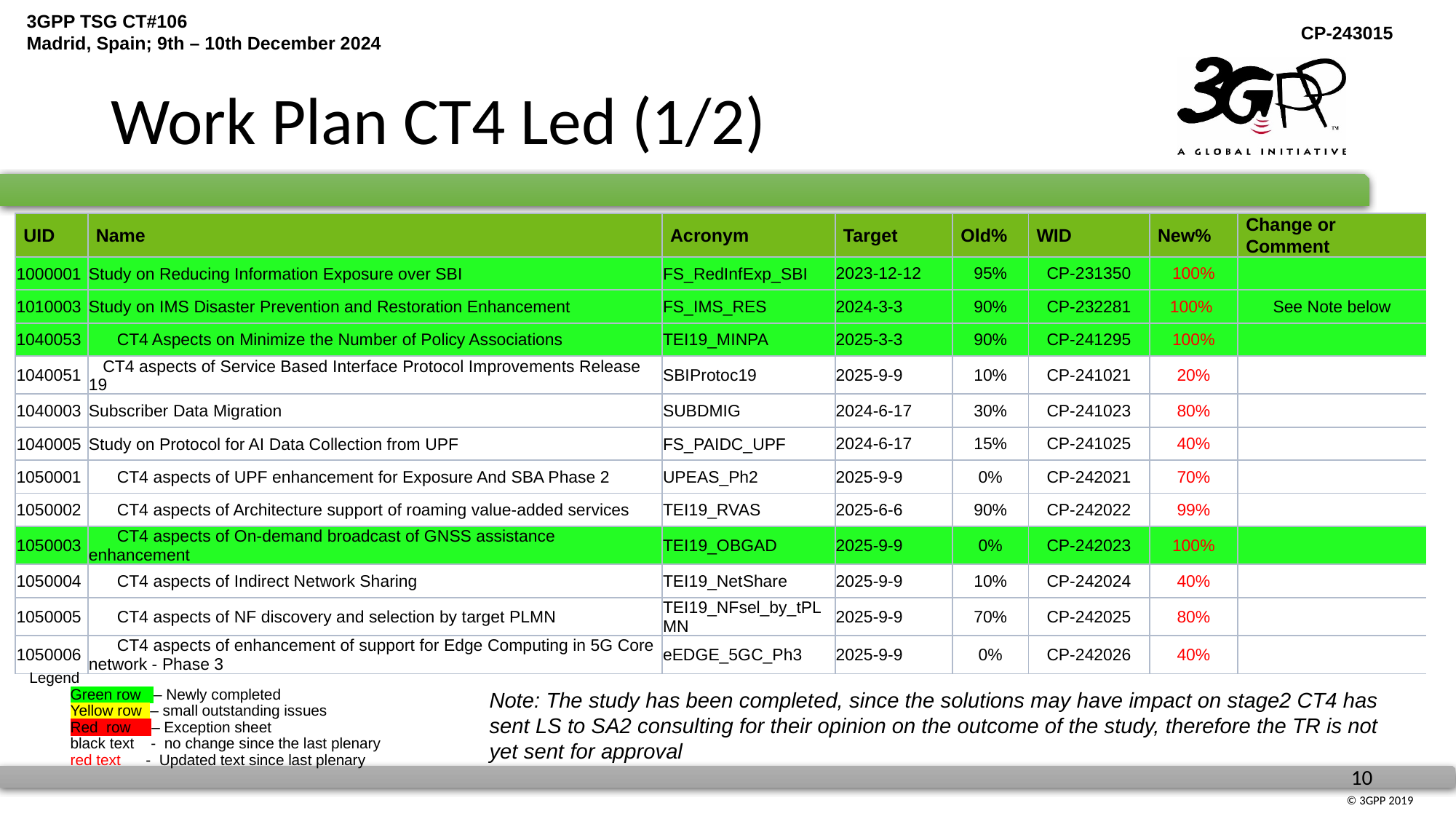

# Work Plan CT4 Led (1/2)
| UID | Name | Acronym | Target | Old% | WID | New% | Change or Comment |
| --- | --- | --- | --- | --- | --- | --- | --- |
| 1000001 | Study on Reducing Information Exposure over SBI | FS\_RedInfExp\_SBI | 2023-12-12 | 95% | CP-231350 | 100% |  |
| 1010003 | Study on IMS Disaster Prevention and Restoration Enhancement | FS\_IMS\_RES | 2024-3-3 | 90% | CP-232281 | 100% | See Note below |
| 1040053 | CT4 Aspects on Minimize the Number of Policy Associations | TEI19\_MINPA | 2025-3-3 | 90% | CP-241295 | 100% |  |
| 1040051 | CT4 aspects of Service Based Interface Protocol Improvements Release 19 | SBIProtoc19 | 2025-9-9 | 10% | CP-241021 | 20% |  |
| 1040003 | Subscriber Data Migration | SUBDMIG | 2024-6-17 | 30% | CP-241023 | 80% |  |
| 1040005 | Study on Protocol for AI Data Collection from UPF | FS\_PAIDC\_UPF | 2024-6-17 | 15% | CP-241025 | 40% |  |
| 1050001 | CT4 aspects of UPF enhancement for Exposure And SBA Phase 2 | UPEAS\_Ph2 | 2025-9-9 | 0% | CP-242021 | 70% |  |
| 1050002 | CT4 aspects of Architecture support of roaming value-added services | TEI19\_RVAS | 2025-6-6 | 90% | CP-242022 | 99% |  |
| 1050003 | CT4 aspects of On-demand broadcast of GNSS assistance enhancement | TEI19\_OBGAD | 2025-9-9 | 0% | CP-242023 | 100% |  |
| 1050004 | CT4 aspects of Indirect Network Sharing | TEI19\_NetShare | 2025-9-9 | 10% | CP-242024 | 40% |  |
| 1050005 | CT4 aspects of NF discovery and selection by target PLMN | TEI19\_NFsel\_by\_tPLMN | 2025-9-9 | 70% | CP-242025 | 80% |  |
| 1050006 | CT4 aspects of enhancement of support for Edge Computing in 5G Core network - Phase 3 | eEDGE\_5GC\_Ph3 | 2025-9-9 | 0% | CP-242026 | 40% |  |
Legend
Green row   – Newly completed
	Yellow row  – small outstanding issues
Red  row     – Exception sheet
	black text    -  no change since the last plenary
	red text      -  Updated text since last plenary
Note: The study has been completed, since the solutions may have impact on stage2 CT4 has sent LS to SA2 consulting for their opinion on the outcome of the study, therefore the TR is not yet sent for approval